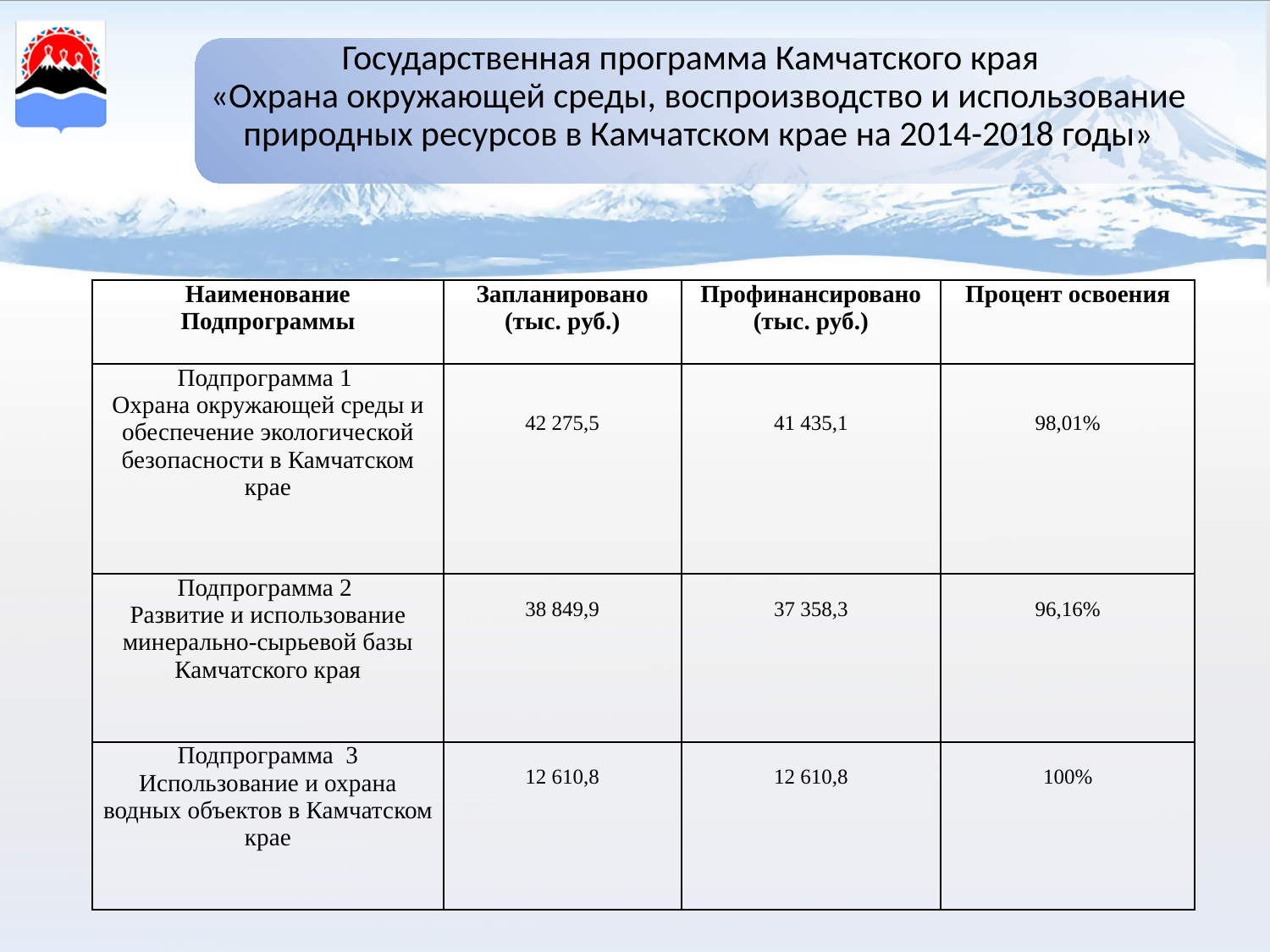

# Государственная программа Камчатского края «Охрана окружающей среды, воспроизводство и использование природных ресурсов в Камчатском крае на 2014-2018 годы»
| Наименование Подпрограммы | Запланировано (тыс. руб.) | Профинансировано (тыс. руб.) | Процент освоения |
| --- | --- | --- | --- |
| Подпрограмма 1 Охрана окружающей среды и обеспечение экологической безопасности в Камчатском крае | 42 275,5 | 41 435,1 | 98,01% |
| Подпрограмма 2 Развитие и использование минерально-сырьевой базы Камчатского края | 38 849,9 | 37 358,3 | 96,16% |
| Подпрограмма 3 Использование и охрана водных объектов в Камчатском крае | 12 610,8 | 12 610,8 | 100% |